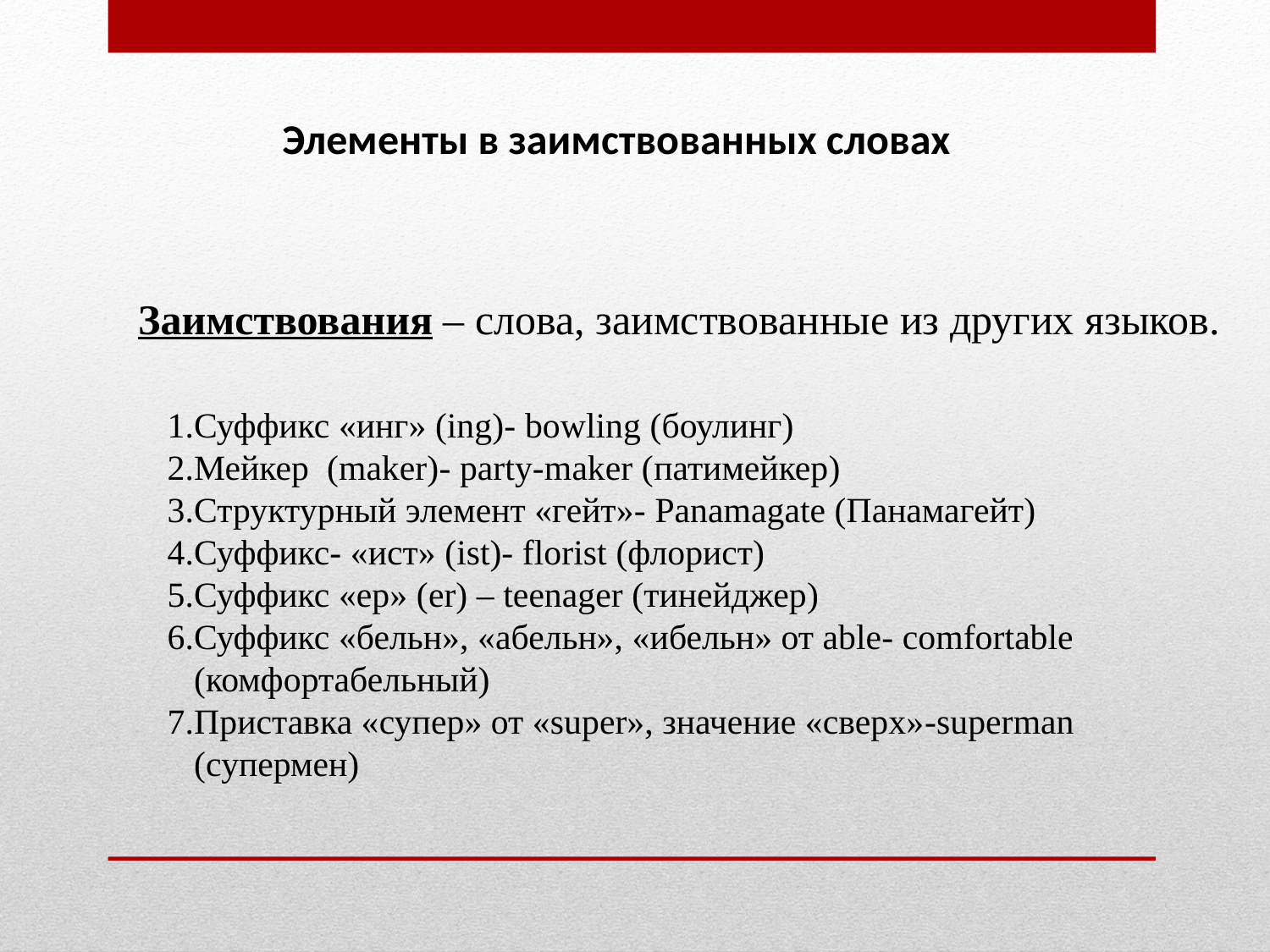

Элементы в заимствованных словах
 Заимствования – слова, заимствованные из других языков.
1.Суффикс «инг» (ing)- bowling (боулинг)
2.Мейкер  (maker)- party-maker (патимейкер)
3.Структурный элемент «гейт»- Panamagate (Панамагейт)
4.Суффикс- «ист» (ist)- florist (флорист)
5.Суффикс «ер» (er) – teеnager (тинейджер)
6.Суффикс «бельн», «абельн», «ибельн» от able- comfortable
   (комфортабельный)
7.Приставка «супер» от «super», значение «сверх»-superman
   (супермен)